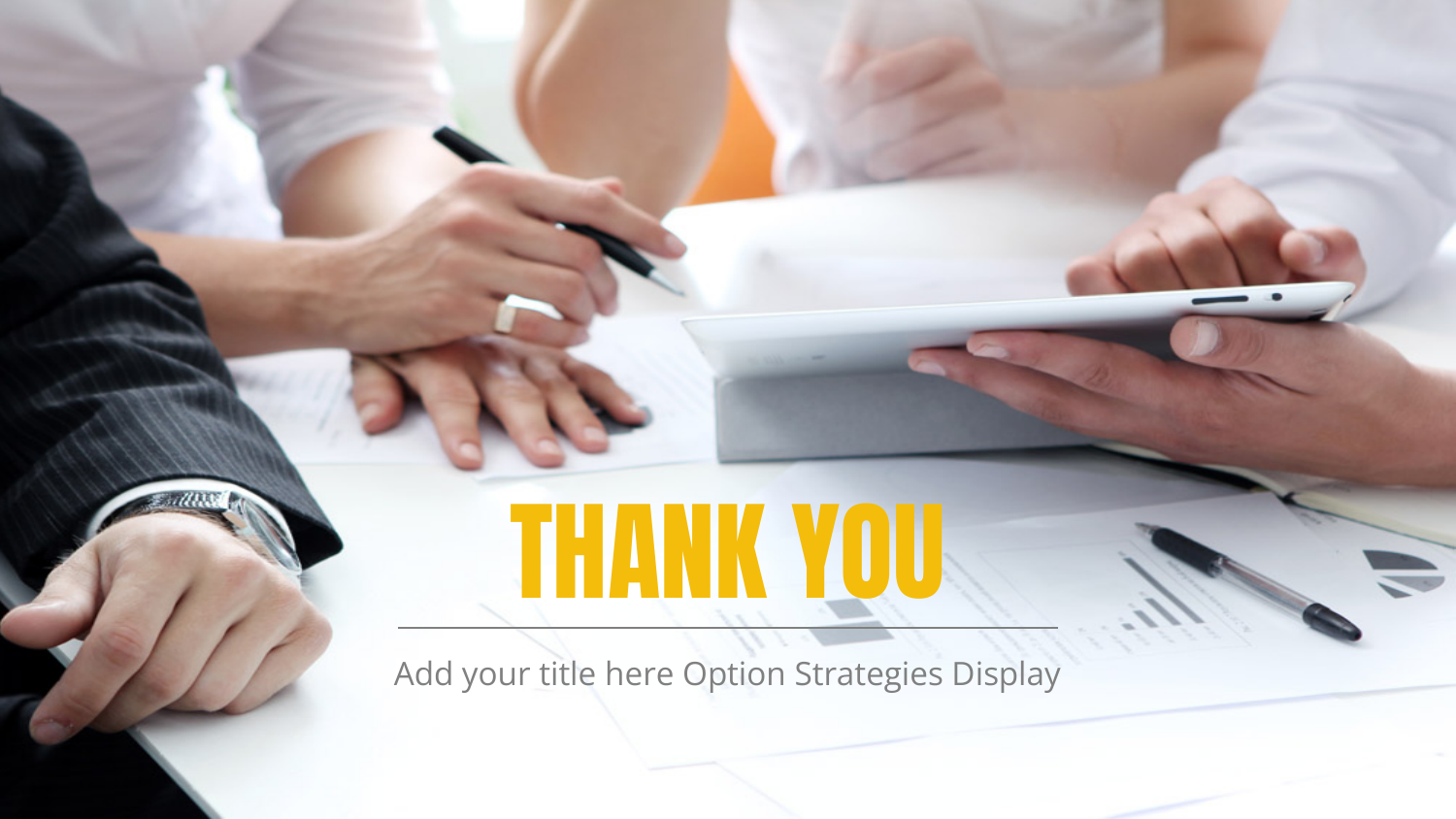

THANK YOU
Add your title here Option Strategies Display